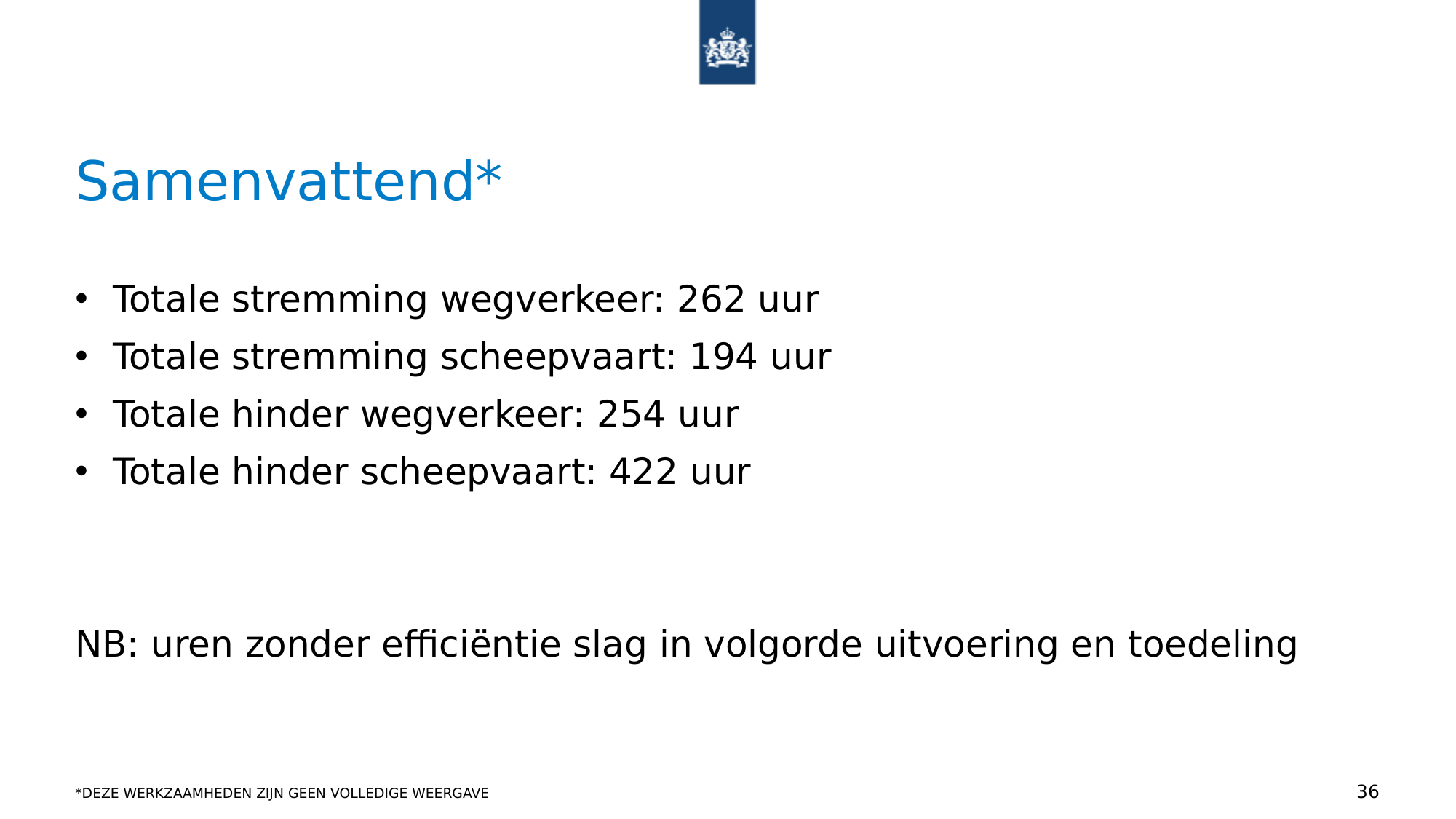

# Samenvattend*
Totale stremming wegverkeer: 262 uur
Totale stremming scheepvaart: 194 uur
Totale hinder wegverkeer: 254 uur
Totale hinder scheepvaart: 422 uur

NB: uren zonder efficiëntie slag in volgorde uitvoering en toedeling
*Deze werkzaamheden zijn geen volledige weergave
36